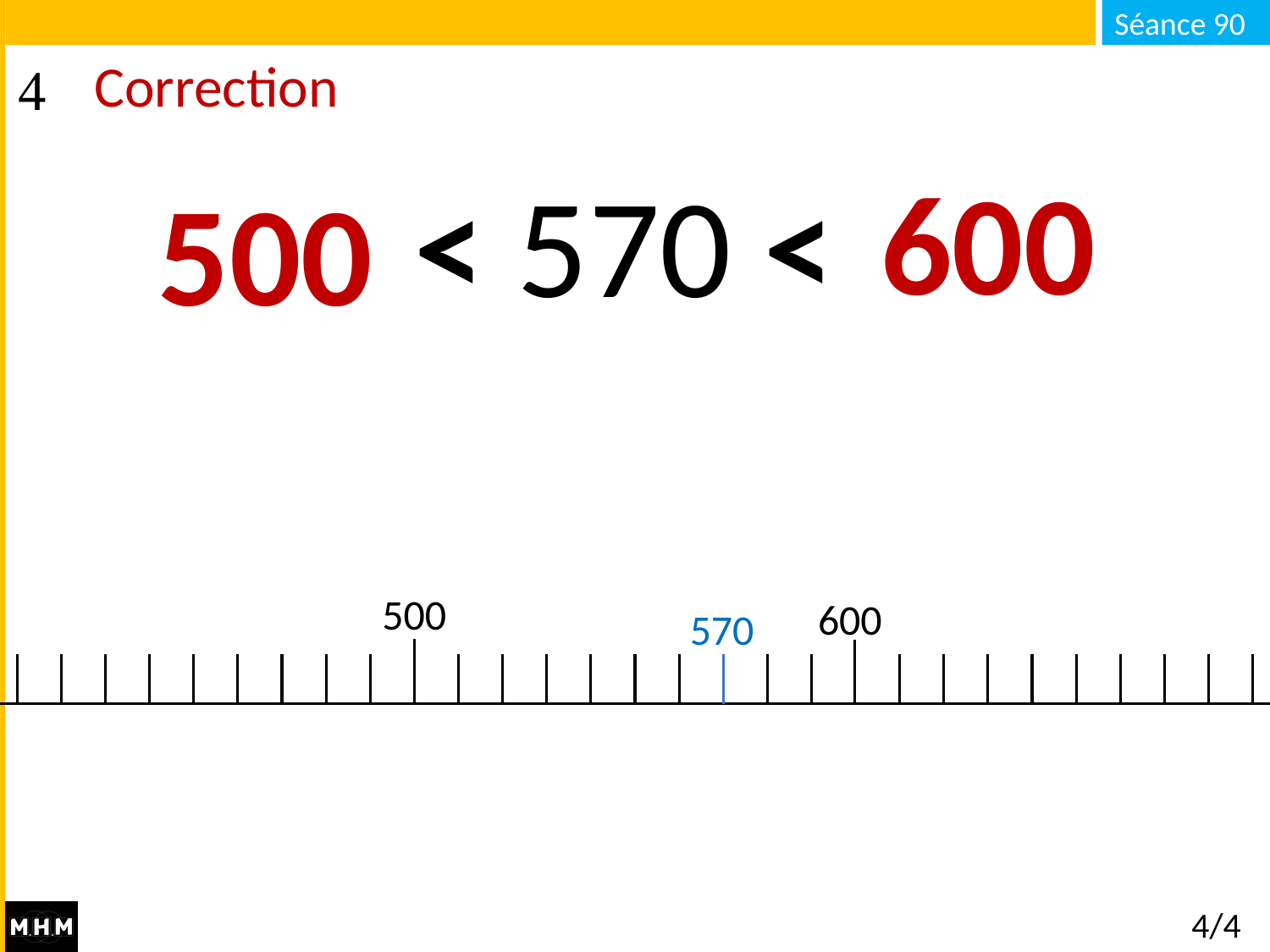

# Correction
600
… < 570 < …
500
500
600
570
4/4